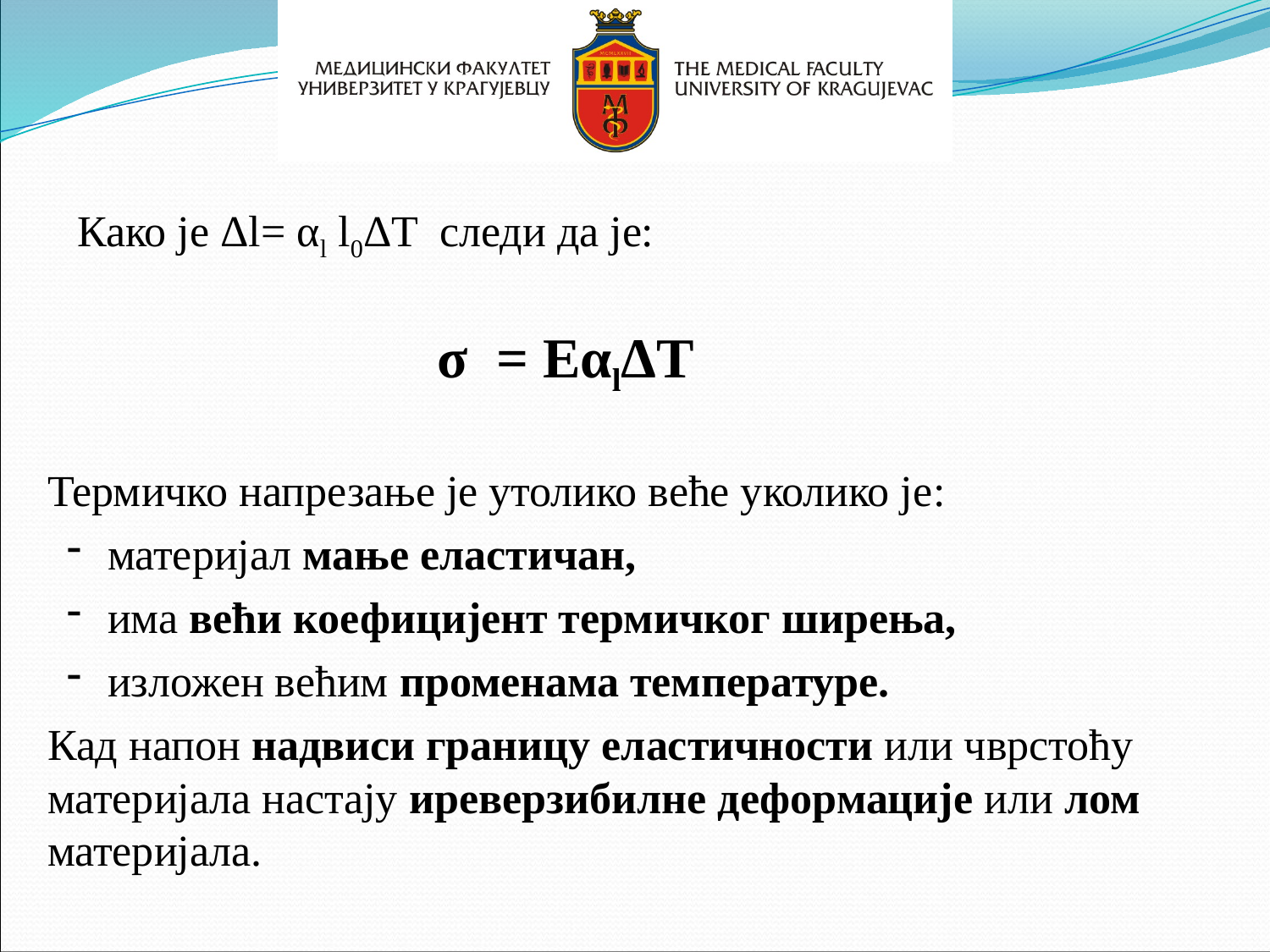

Како је Δl= αl l0ΔT  следи да је:
σ  = EαlΔT
Термичко напрезање је утолико веће уколико је:
 материјал мање еластичан,
 има већи коефицијент термичког ширења,
 изложен већим променама температуре.
Кад напон надвиси границу еластичности или чврстоћу материјала настају иреверзибилне деформације или лом материјала.